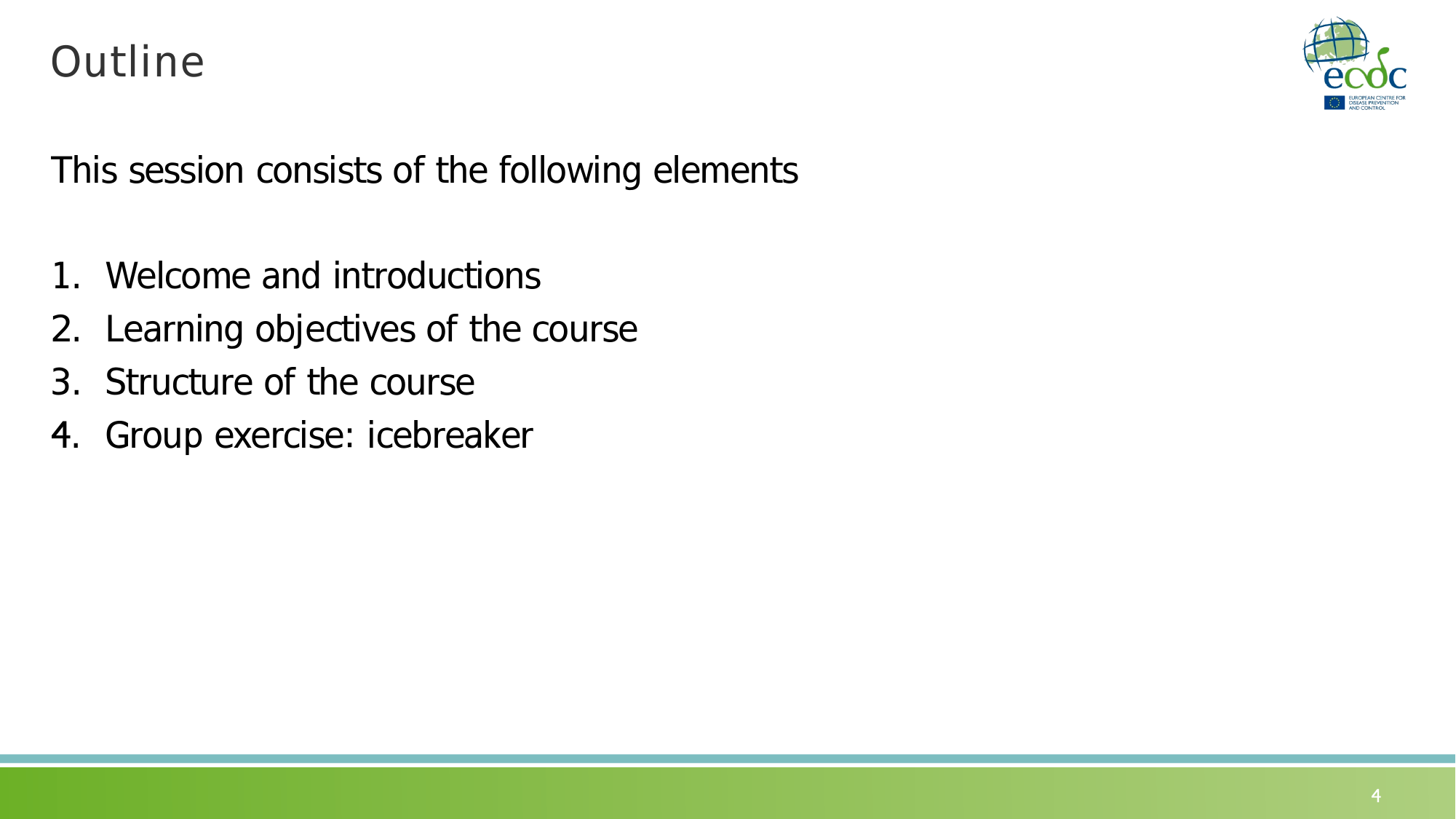

# Outline
This session consists of the following elements

Welcome and introductions
Learning objectives of the course
Structure of the course
Group exercise: icebreaker
4